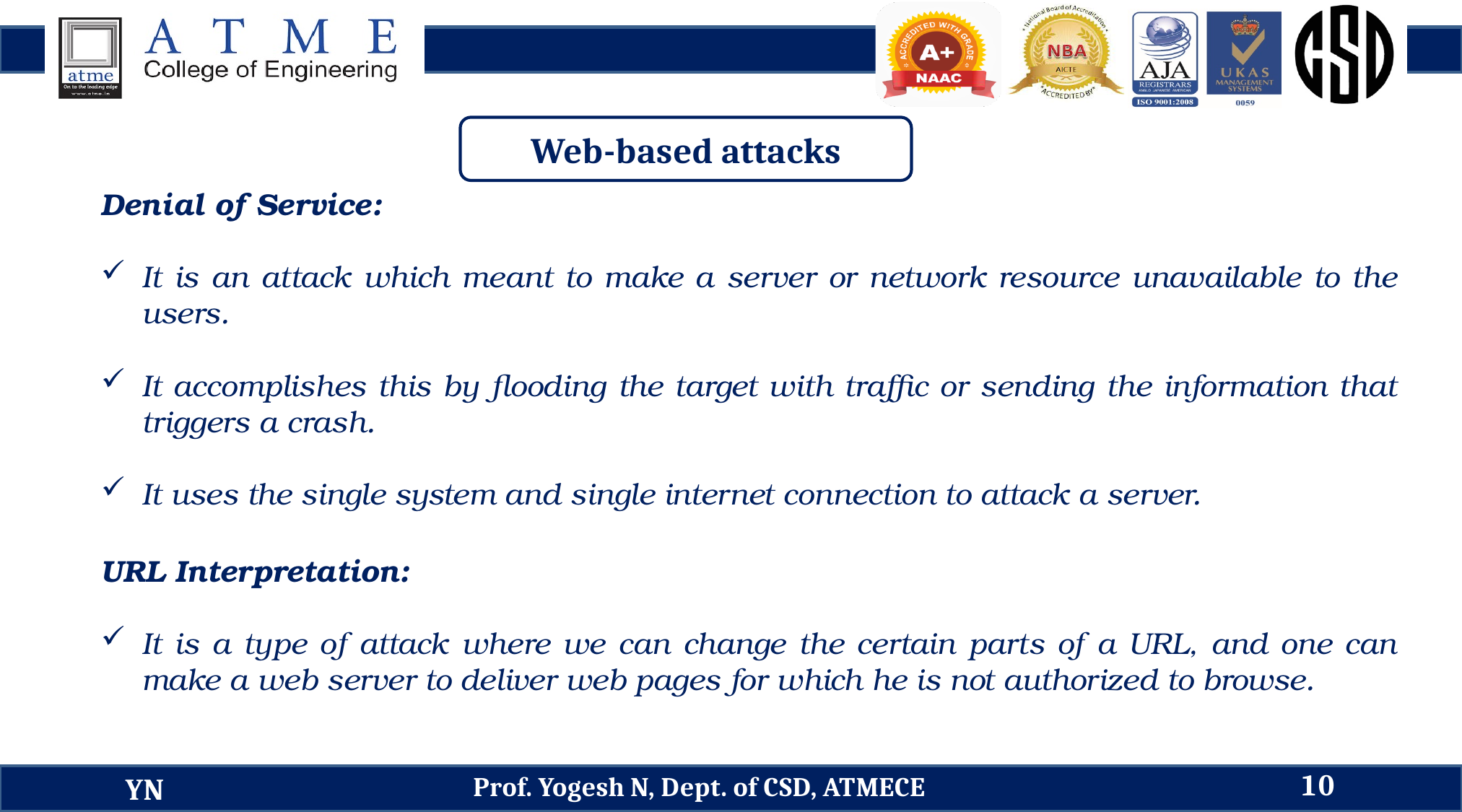

Web-based attacks
Denial of Service:

It is an attack which meant to make a server or network resource unavailable to the users.

It accomplishes this by flooding the target with traffic or sending the information that triggers a crash.

It uses the single system and single internet connection to attack a server.

URL Interpretation:

It is a type of attack where we can change the certain parts of a URL, and one can make a web server to deliver web pages for which he is not authorized to browse.
10
Prof. Yogesh N, Dept. of CSD, ATMECE
YN